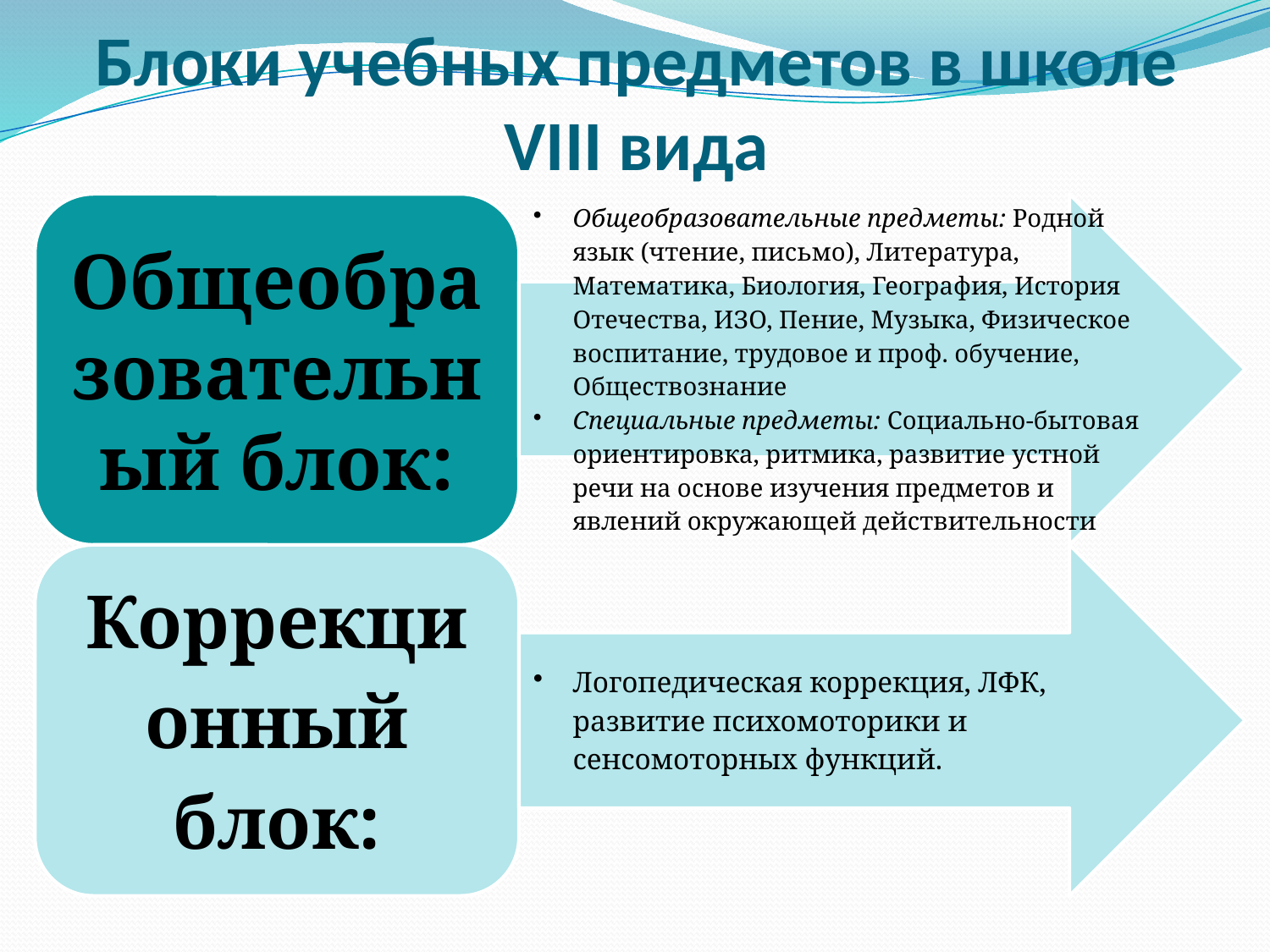

# Блоки учебных предметов в школе VIII вида
Общеобразовательный блок:
Общеобразовательные предметы: Родной язык (чтение, письмо), Литература, Математика, Биология, География, История Отечества, ИЗО, Пение, Музыка, Физическое воспитание, трудовое и проф. обучение, Обществознание
Специальные предметы: Социально-бытовая ориентировка, ритмика, развитие устной речи на основе изучения предметов и явлений окружающей действительности
Коррекционный блок:
Логопедическая коррекция, ЛФК, развитие психомоторики и сенсомоторных функций.